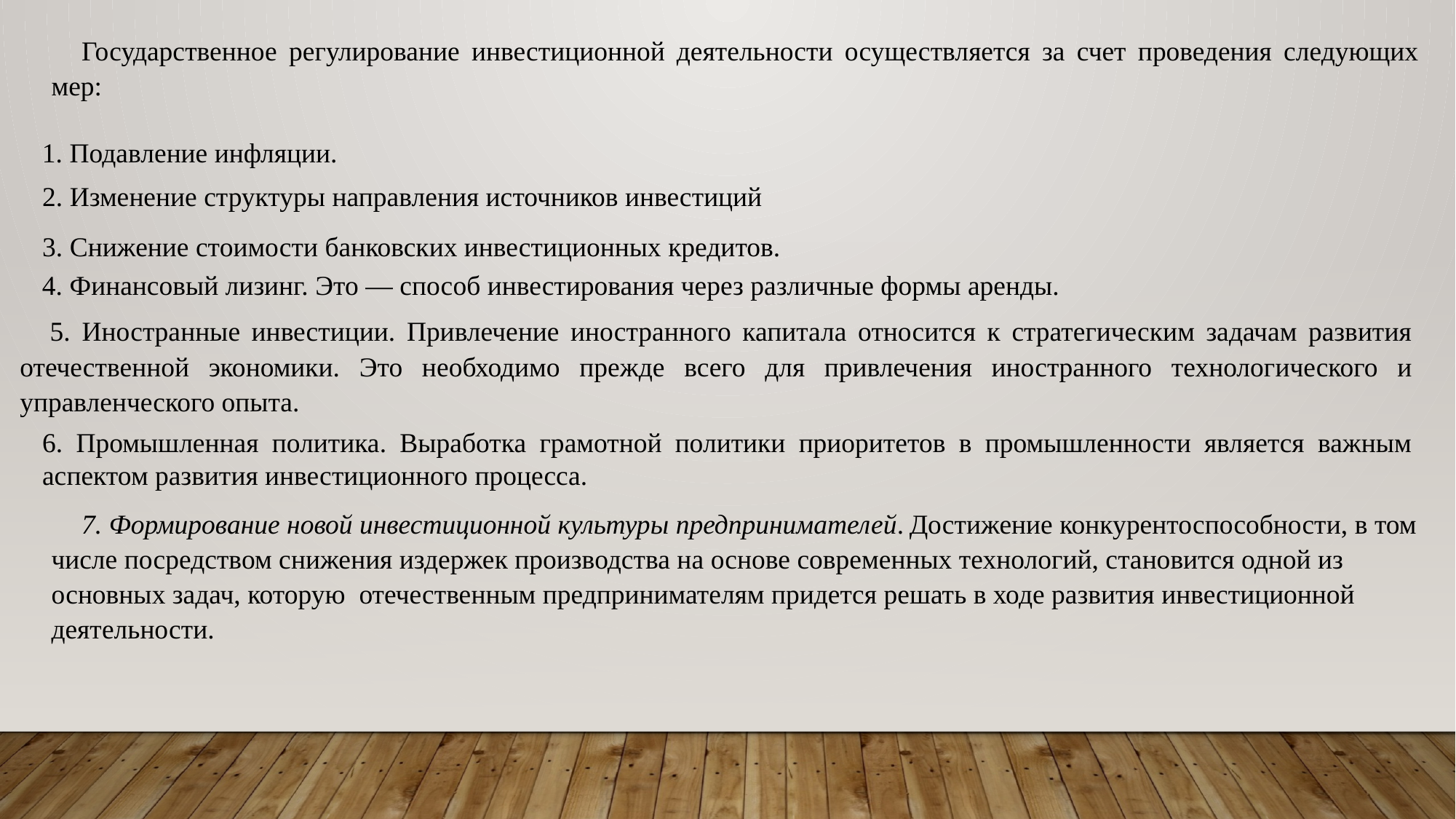

Государственное регулирование инвестиционной деятельности осуществляется за счет проведения следующих мер:
1. Подавление инфляции.
2. Изменение структуры направления источников инвестиций
3. Снижение стоимости банковских инвестиционных кредитов.
4. Финансовый лизинг. Это — способ инвестирования через различные формы аренды.
5. Иностранные инвестиции. Привлечение иностранного капитала относится к стратегическим задачам развития отечественной экономики. Это необходимо прежде всего для привлечения иностранного технологического и управленческого опыта.
6. Промышленная политика. Выработка грамотной политики приоритетов в промышленности является важным аспектом развития инвестиционного процесса.
7. Формирование новой инвестиционной культуры предпринимателей. Достижение конкурентоспособности, в том числе посредством снижения издержек производства на основе современных технологий, становится одной из основных задач, которую  отечественным предпринимателям придется решать в ходе развития инвестиционной деятельности.